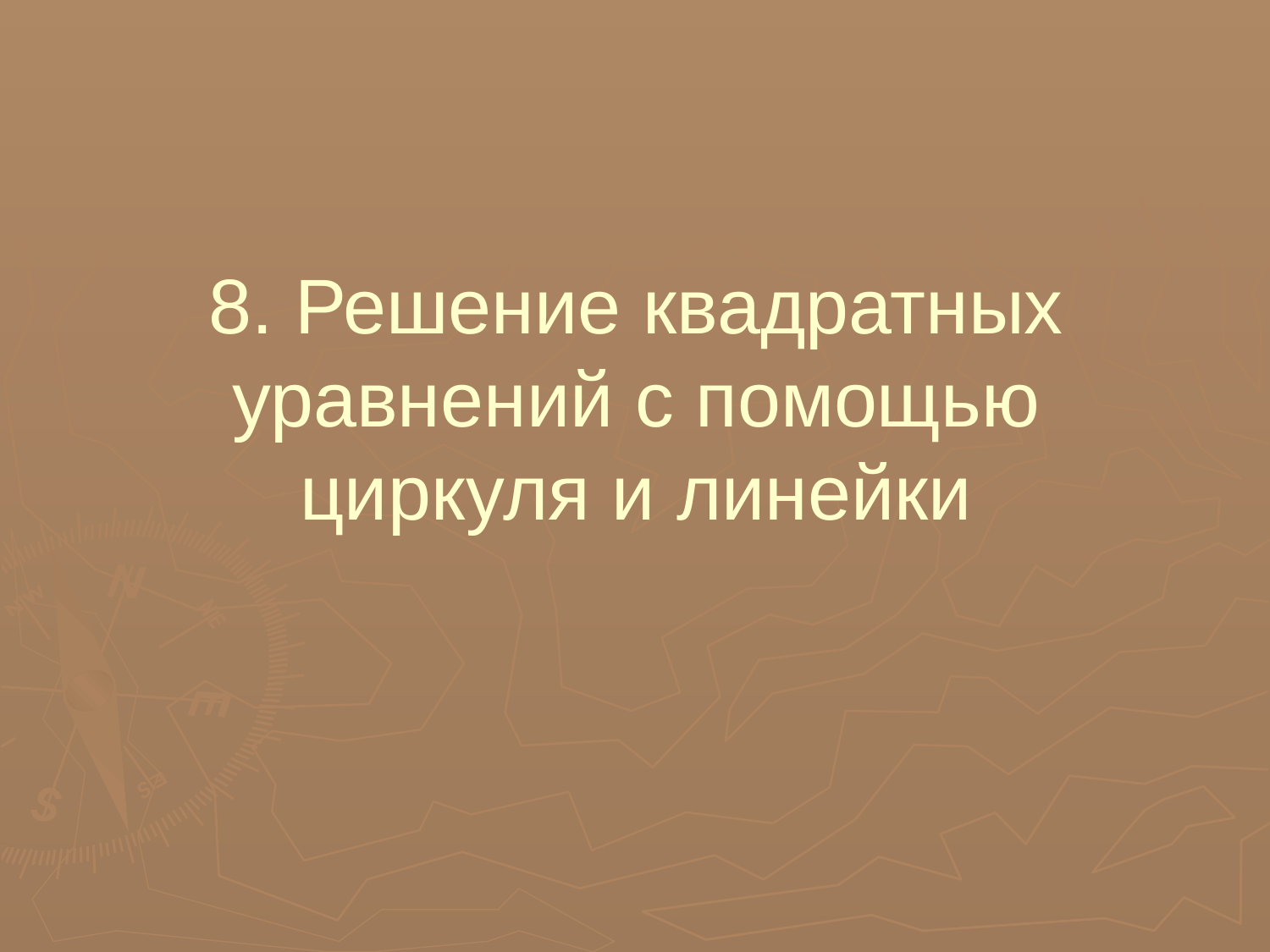

# 8. Решение квадратных уравнений с помощью циркуля и линейки